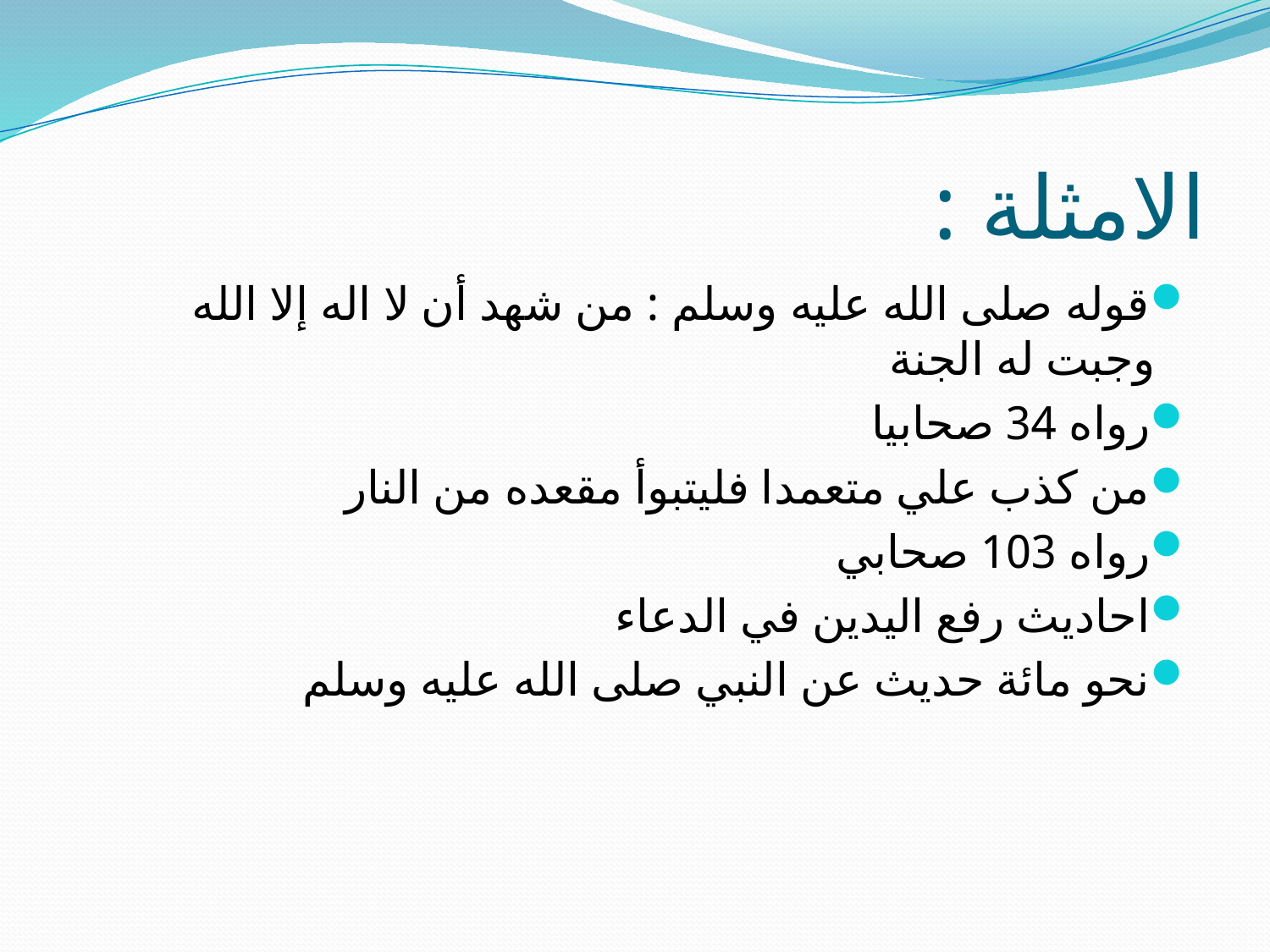

# الامثلة :
قوله صلى الله عليه وسلم : من شهد أن لا اله إلا الله وجبت له الجنة
رواه 34 صحابيا
من كذب علي متعمدا فليتبوأ مقعده من النار
رواه 103 صحابي
احاديث رفع اليدين في الدعاء
نحو مائة حديث عن النبي صلى الله عليه وسلم